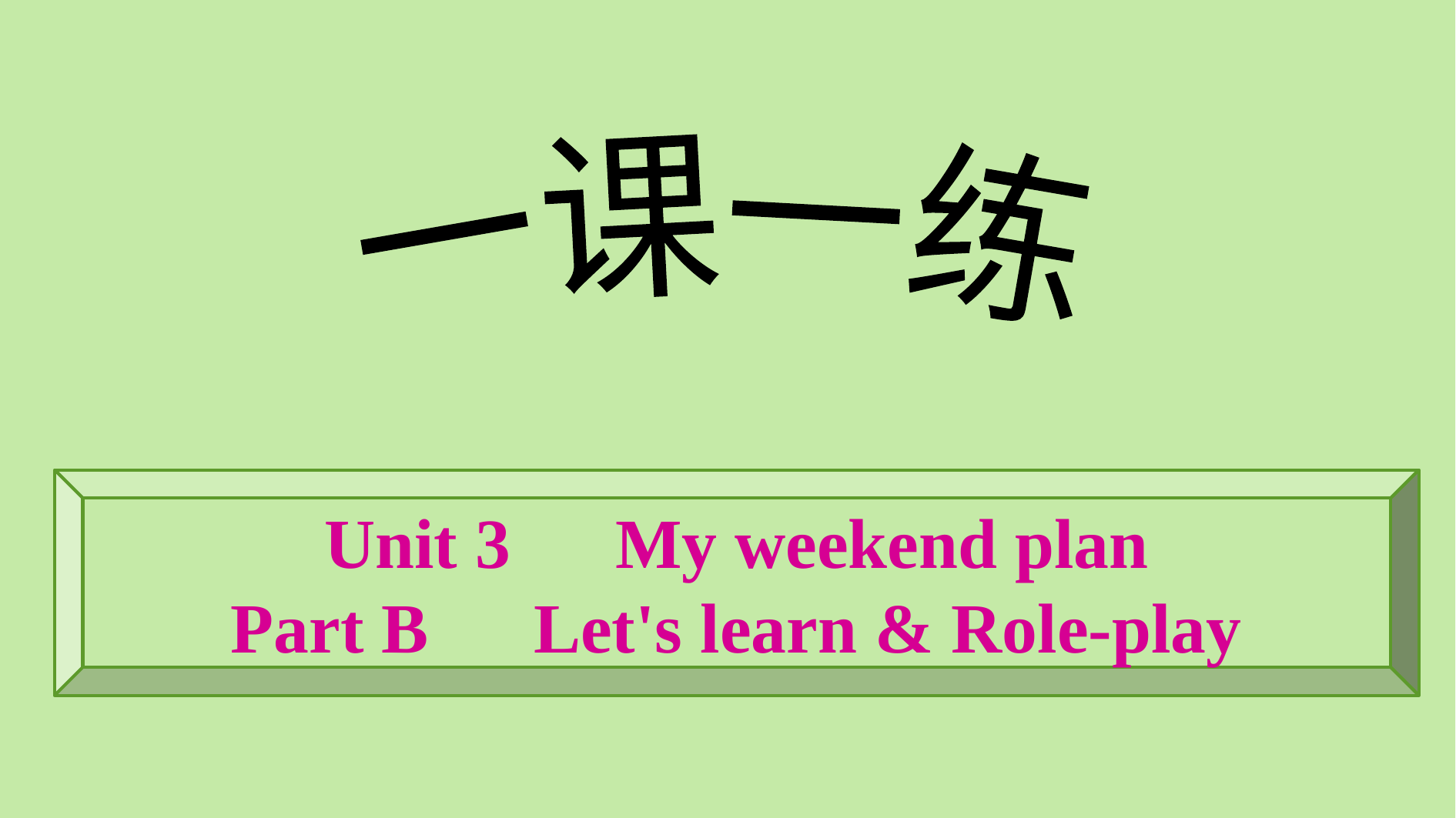

Unit 3　My weekend plan
Part B　Let's learn & Role-play